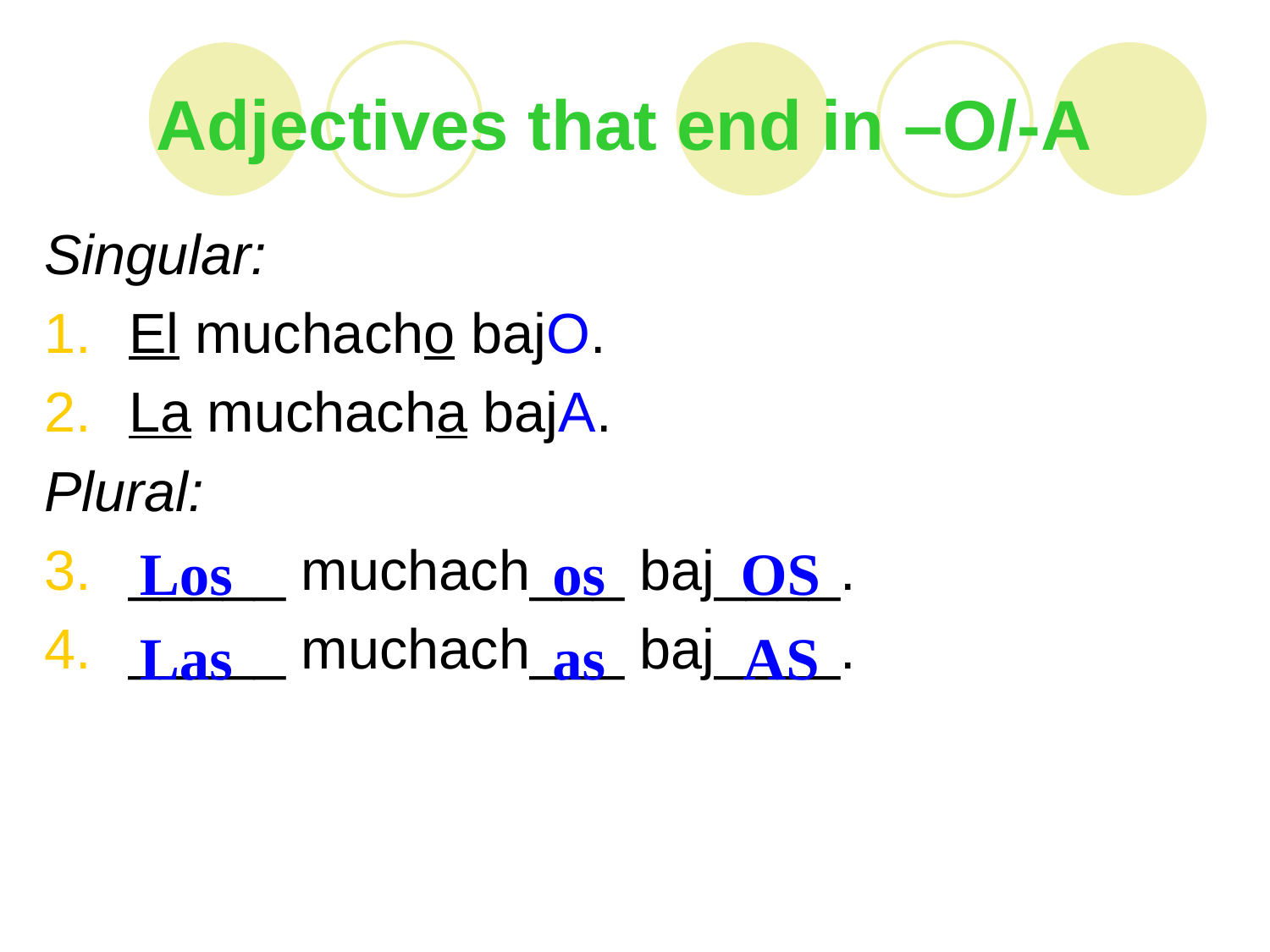

# Adjectives that end in –O/-A
Singular:
El muchacho bajO.
La muchacha bajA.
Plural:
_____ muchach___ baj____.
_____ muchach___ baj____.

Los
os
OS
Las
as
AS